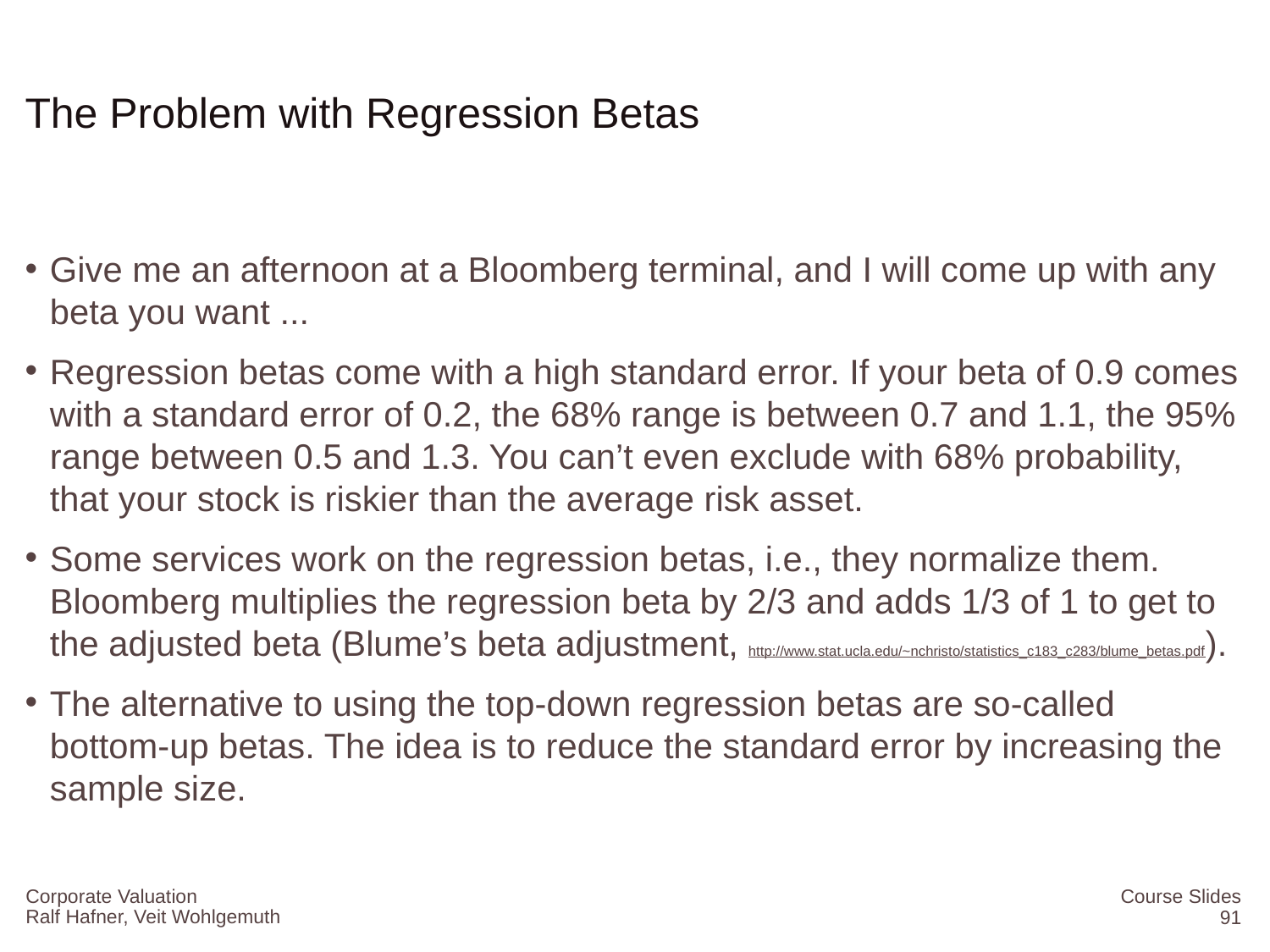

# The Problem with Regression Betas
Give me an afternoon at a Bloomberg terminal, and I will come up with any beta you want ...
Regression betas come with a high standard error. If your beta of 0.9 comes with a standard error of 0.2, the 68% range is between 0.7 and 1.1, the 95% range between 0.5 and 1.3. You can’t even exclude with 68% probability, that your stock is riskier than the average risk asset.
Some services work on the regression betas, i.e., they normalize them. Bloomberg multiplies the regression beta by 2/3 and adds 1/3 of 1 to get to the adjusted beta (Blume’s beta adjustment, http://www.stat.ucla.edu/~nchristo/statistics_c183_c283/blume_betas.pdf).
The alternative to using the top-down regression betas are so-called bottom-up betas. The idea is to reduce the standard error by increasing the sample size.
Corporate Valuation
Course Slides
91